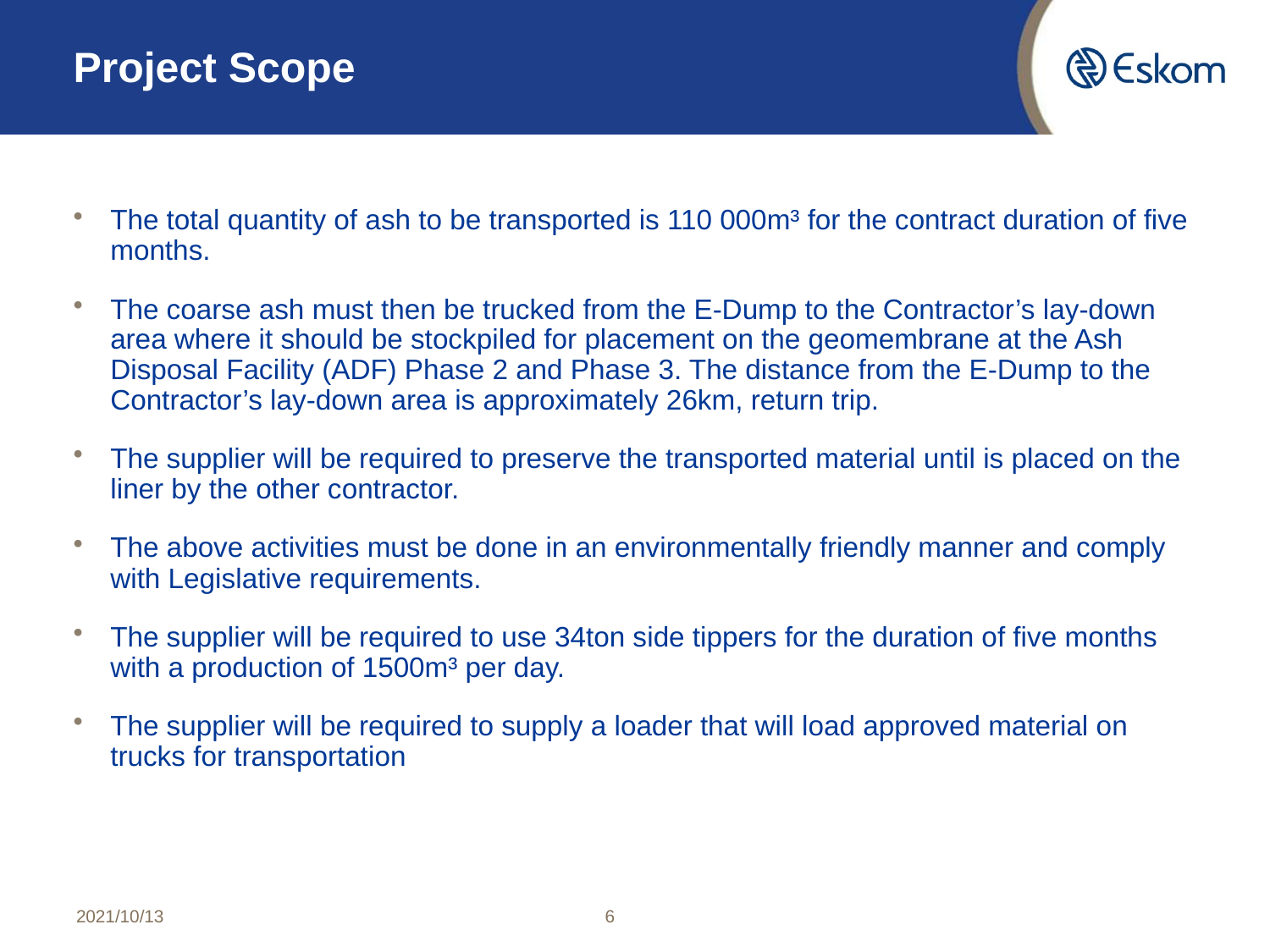

# Project Scope
The total quantity of ash to be transported is 110 000m³ for the contract duration of five months.
The coarse ash must then be trucked from the E-Dump to the Contractor’s lay-down area where it should be stockpiled for placement on the geomembrane at the Ash Disposal Facility (ADF) Phase 2 and Phase 3. The distance from the E-Dump to the Contractor’s lay-down area is approximately 26km, return trip.
The supplier will be required to preserve the transported material until is placed on the liner by the other contractor.
The above activities must be done in an environmentally friendly manner and comply with Legislative requirements.
The supplier will be required to use 34ton side tippers for the duration of five months with a production of 1500m³ per day.
The supplier will be required to supply a loader that will load approved material on trucks for transportation
2021/10/13
6